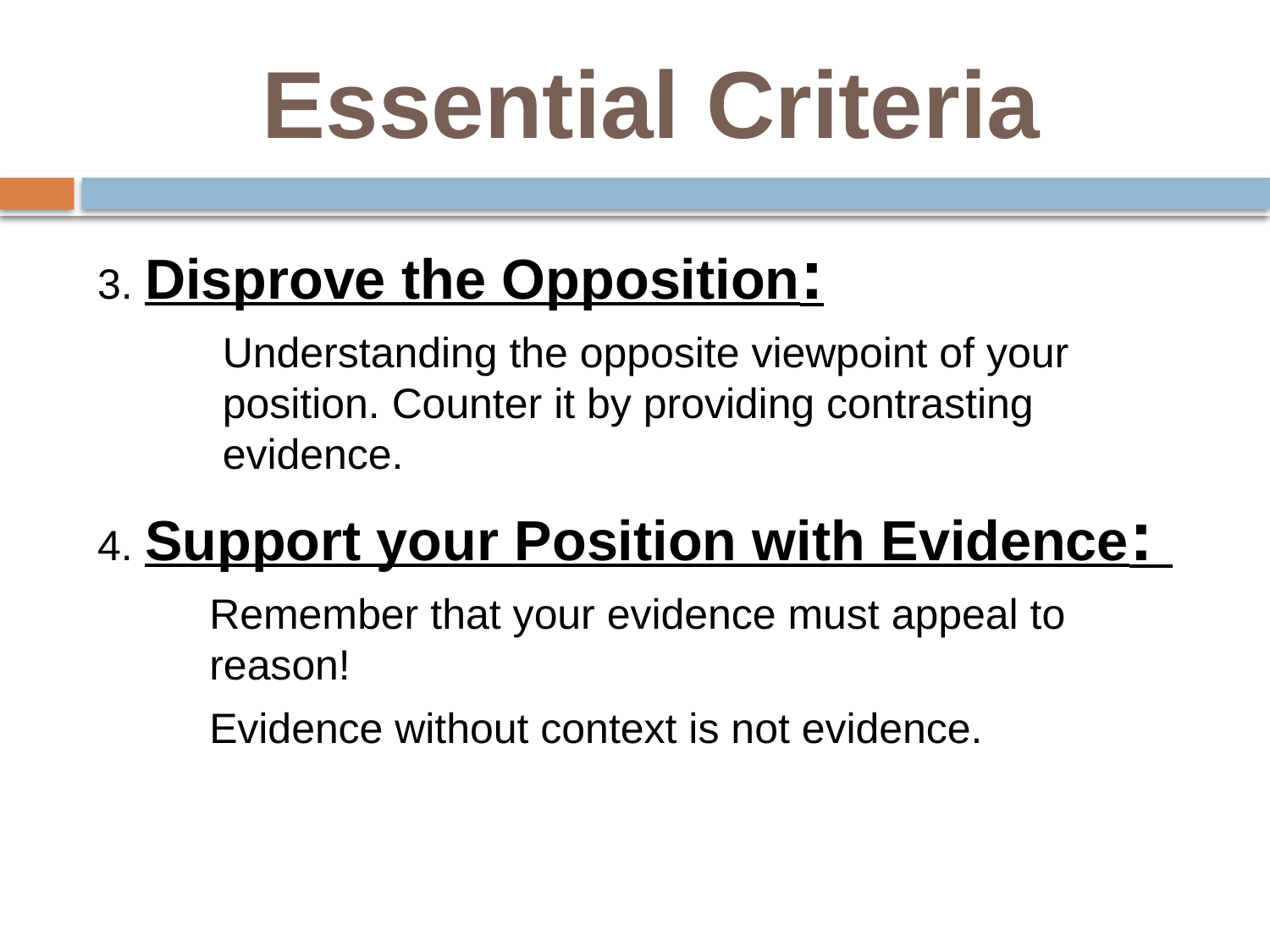

# Essential Criteria
3. Disprove the Opposition:
Understanding the opposite viewpoint of your position. Counter it by providing contrasting evidence.
4. Support your Position with Evidence:
Remember that your evidence must appeal to reason!
Evidence without context is not evidence.